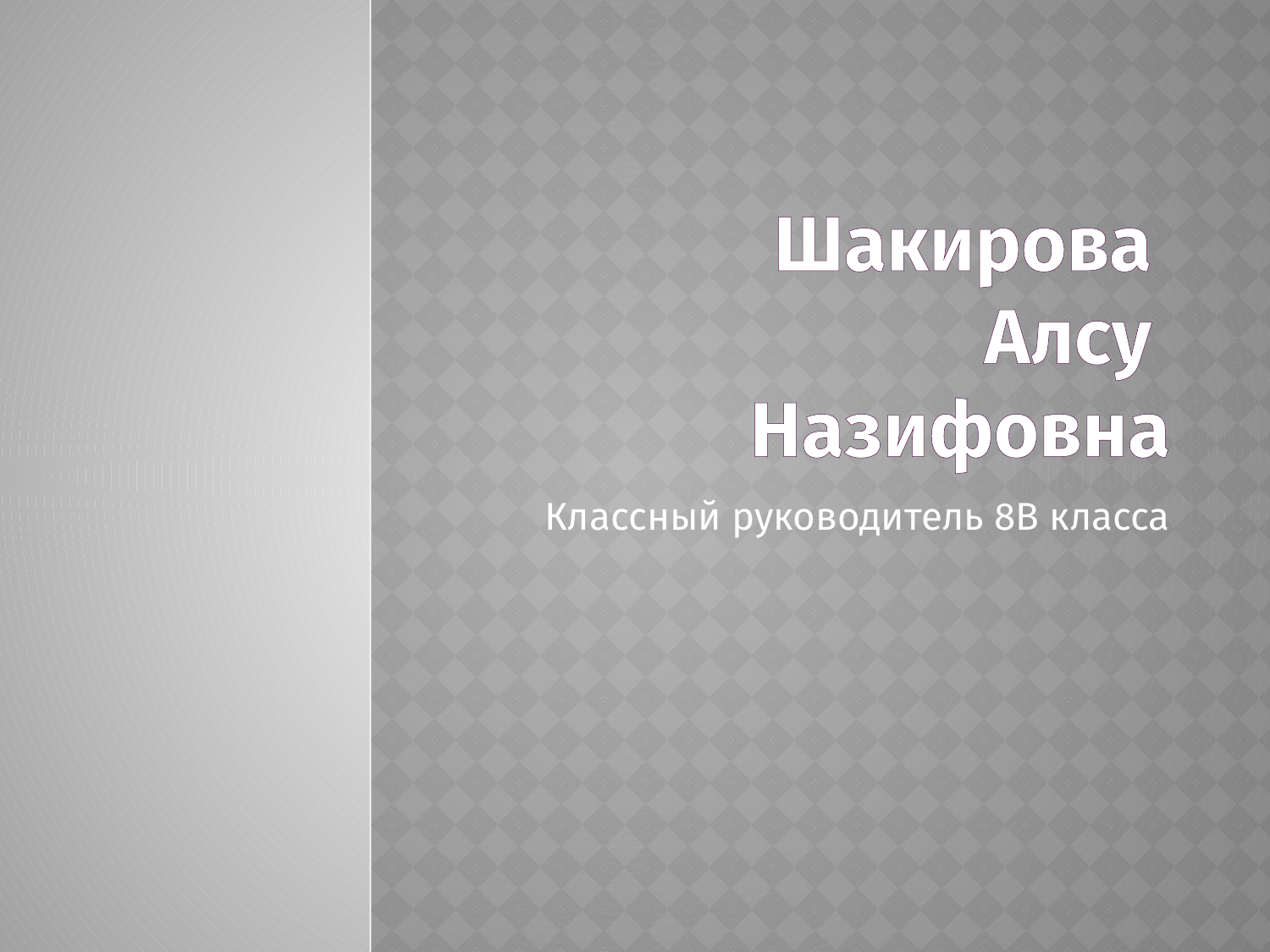

# Шакирова Алсу Назифовна
Классный руководитель 8В класса